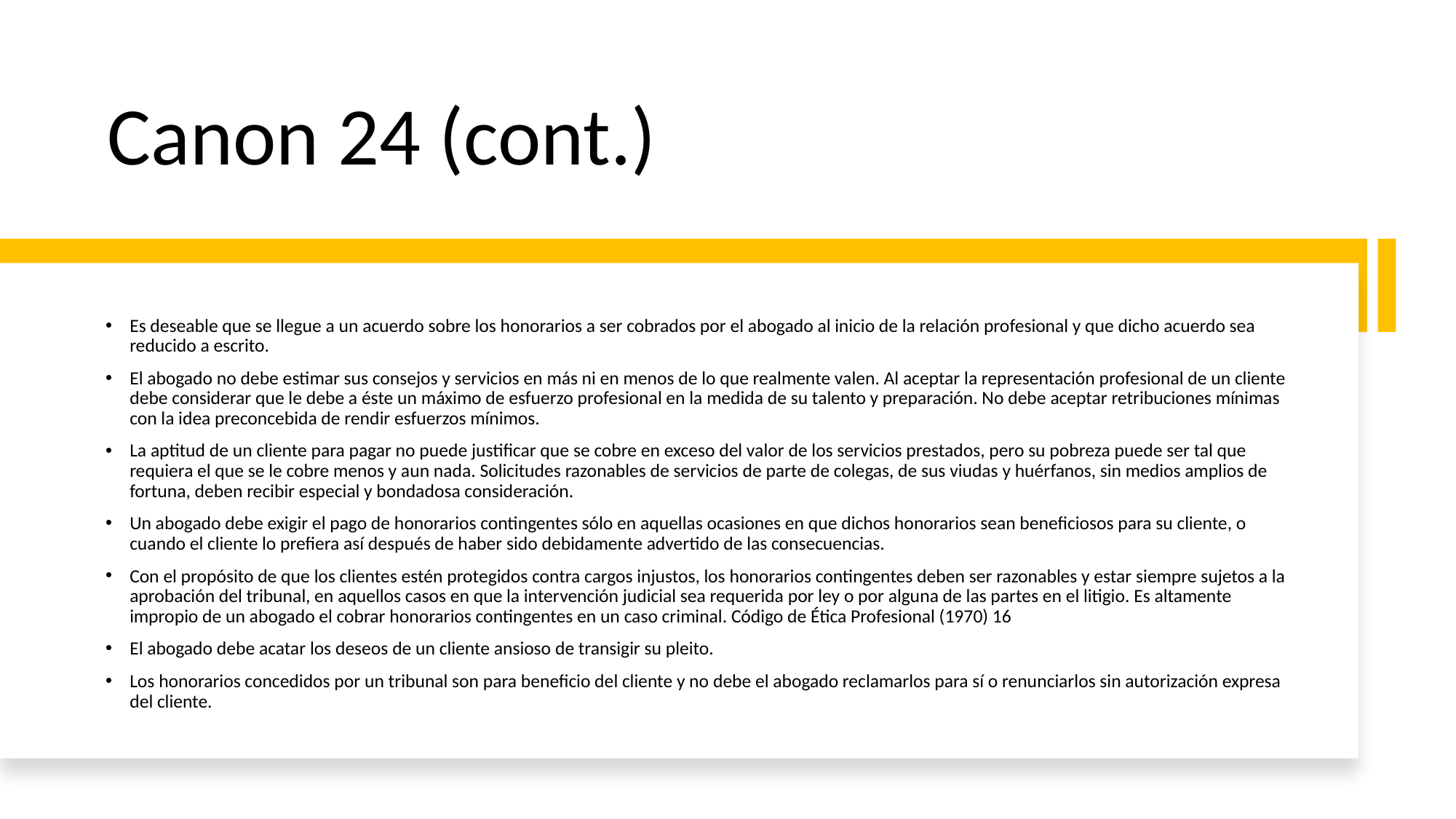

# Canon 24 (cont.)

Es deseable que se llegue a un acuerdo sobre los honorarios a ser cobrados por el abogado al inicio de la relación profesional y que dicho acuerdo sea reducido a escrito.
El abogado no debe estimar sus consejos y servicios en más ni en menos de lo que realmente valen. Al aceptar la representación profesional de un cliente debe considerar que le debe a éste un máximo de esfuerzo profesional en la medida de su talento y preparación. No debe aceptar retribuciones mínimas con la idea preconcebida de rendir esfuerzos mínimos.
La aptitud de un cliente para pagar no puede justificar que se cobre en exceso del valor de los servicios prestados, pero su pobreza puede ser tal que requiera el que se le cobre menos y aun nada. Solicitudes razonables de servicios de parte de colegas, de sus viudas y huérfanos, sin medios amplios de fortuna, deben recibir especial y bondadosa consideración.
Un abogado debe exigir el pago de honorarios contingentes sólo en aquellas ocasiones en que dichos honorarios sean beneficiosos para su cliente, o cuando el cliente lo prefiera así después de haber sido debidamente advertido de las consecuencias.
Con el propósito de que los clientes estén protegidos contra cargos injustos, los honorarios contingentes deben ser razonables y estar siempre sujetos a la aprobación del tribunal, en aquellos casos en que la intervención judicial sea requerida por ley o por alguna de las partes en el litigio. Es altamente impropio de un abogado el cobrar honorarios contingentes en un caso criminal. Código de Ética Profesional (1970) 16
El abogado debe acatar los deseos de un cliente ansioso de transigir su pleito.
Los honorarios concedidos por un tribunal son para beneficio del cliente y no debe el abogado reclamarlos para sí o renunciarlos sin autorización expresa del cliente.